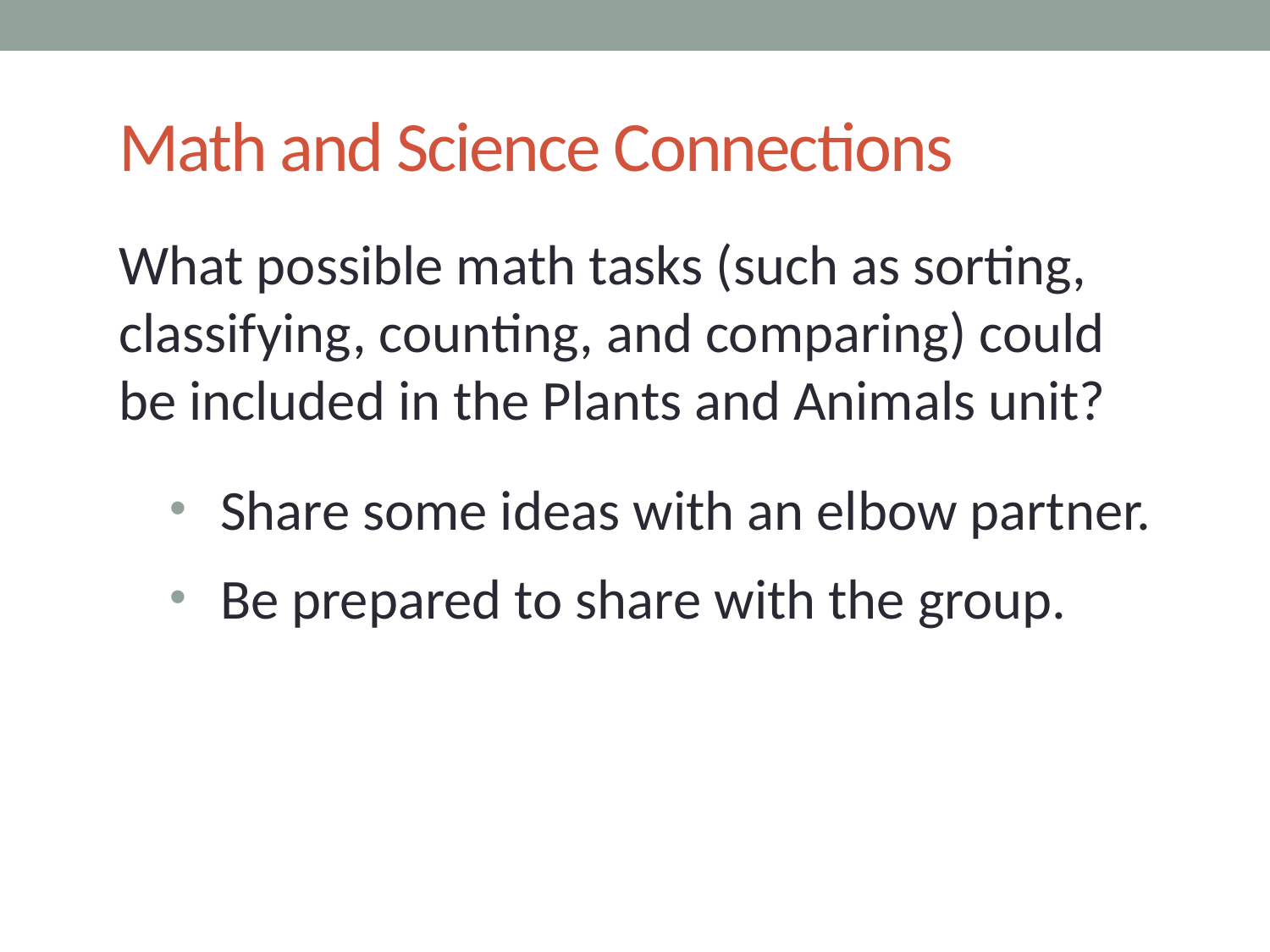

# Math and Science Connections
What possible math tasks (such as sorting, classifying, counting, and comparing) could be included in the Plants and Animals unit?
Share some ideas with an elbow partner.
Be prepared to share with the group.